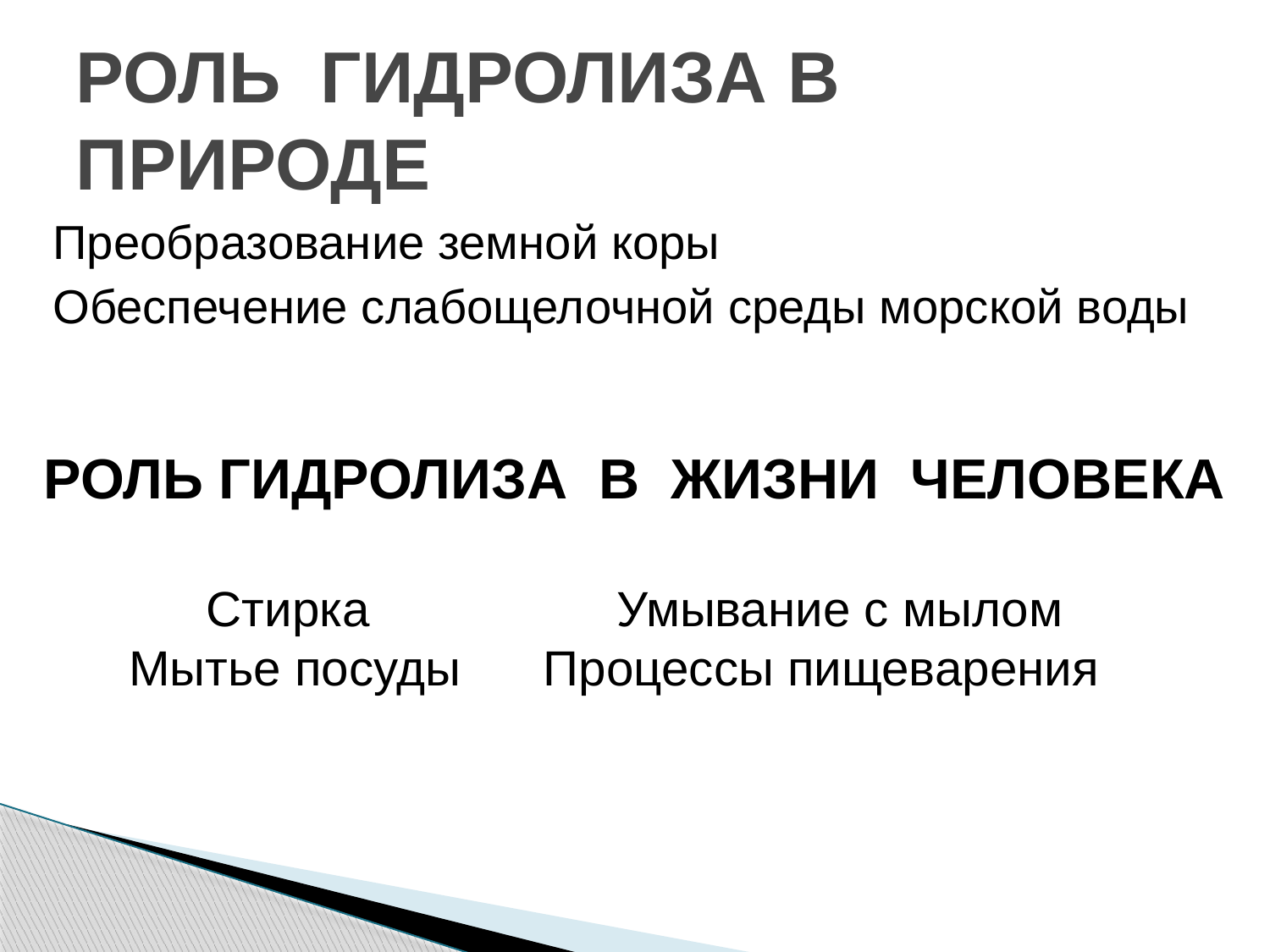

# РОЛЬ  ГИДРОЛИЗА В ПРИРОДЕ
Преобразование земной коры
Обеспечение слабощелочной среды морской воды
РОЛЬ ГИДРОЛИЗА  В  ЖИЗНИ  ЧЕЛОВЕКА

Стирка                  Умывание с мылом
Мытье посуды      Процессы пищеварения